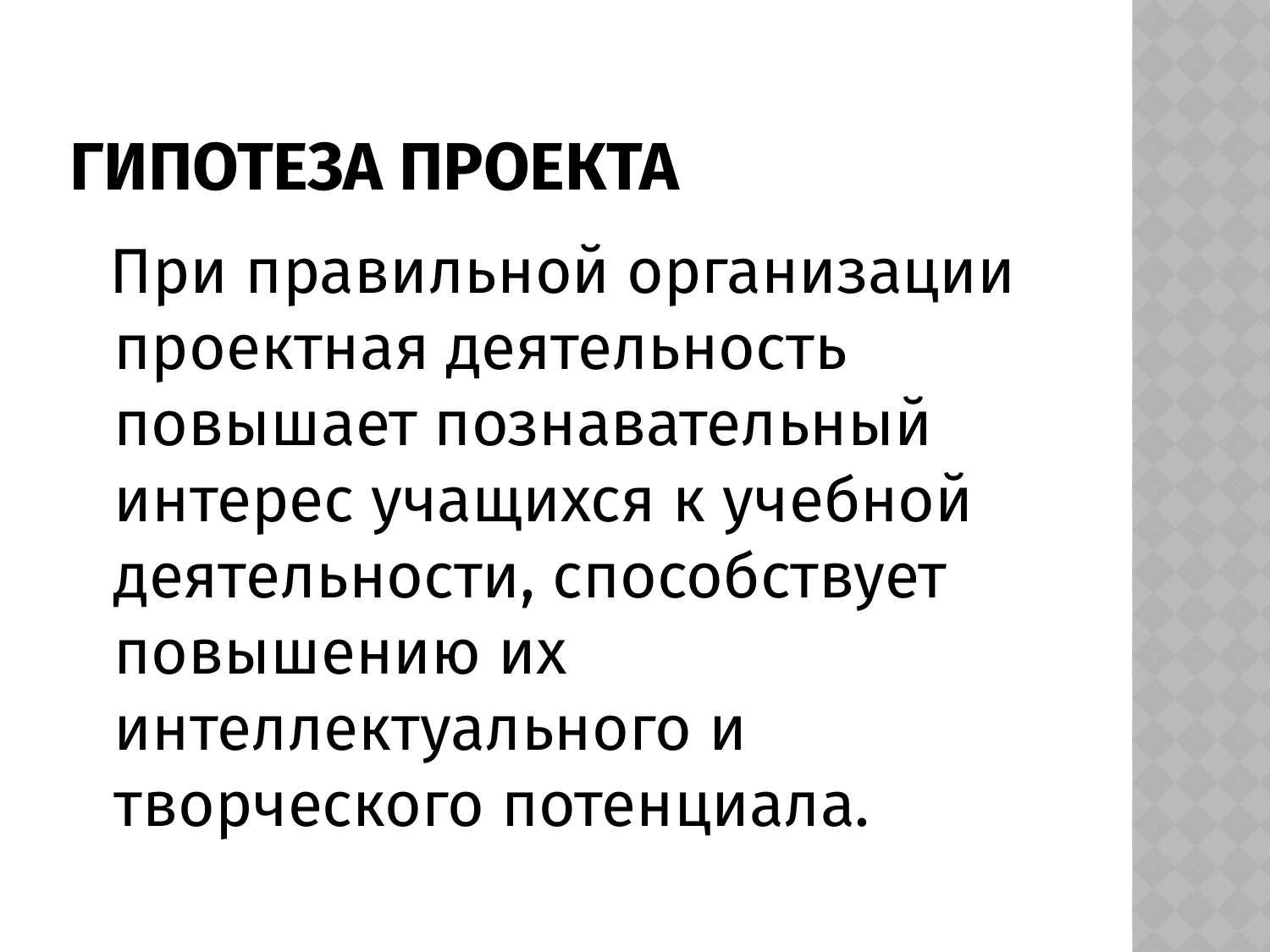

# Гипотеза проекта
  При правильной организации проектная деятельность повышает познавательный интерес учащихся к учебной деятельности, способствует повышению их интеллектуального и творческого потенциала.